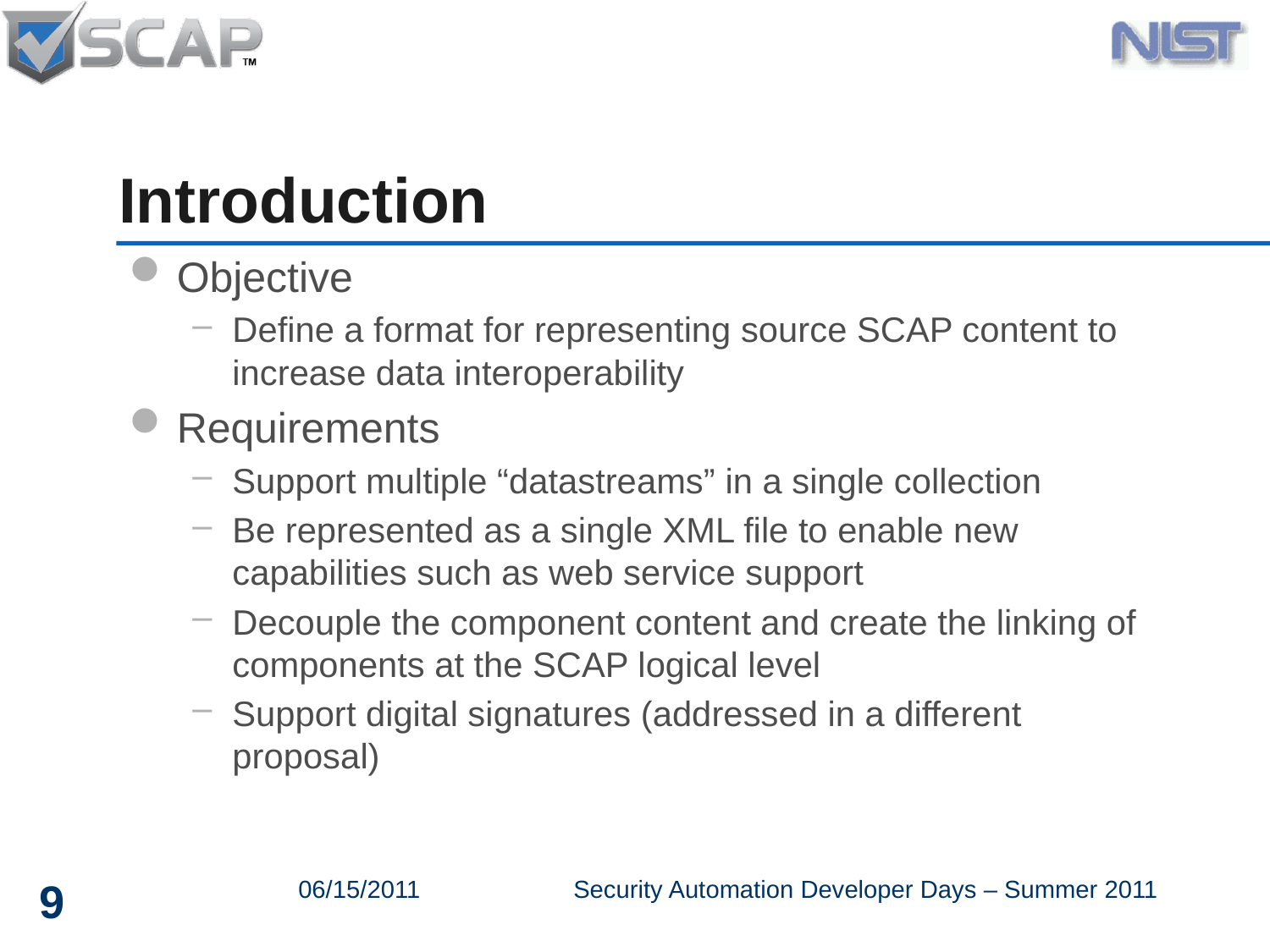

# Introduction
Objective
Define a format for representing source SCAP content to increase data interoperability
Requirements
Support multiple “datastreams” in a single collection
Be represented as a single XML file to enable new capabilities such as web service support
Decouple the component content and create the linking of components at the SCAP logical level
Support digital signatures (addressed in a different proposal)

9
06/15/2011
Security Automation Developer Days – Summer 2011